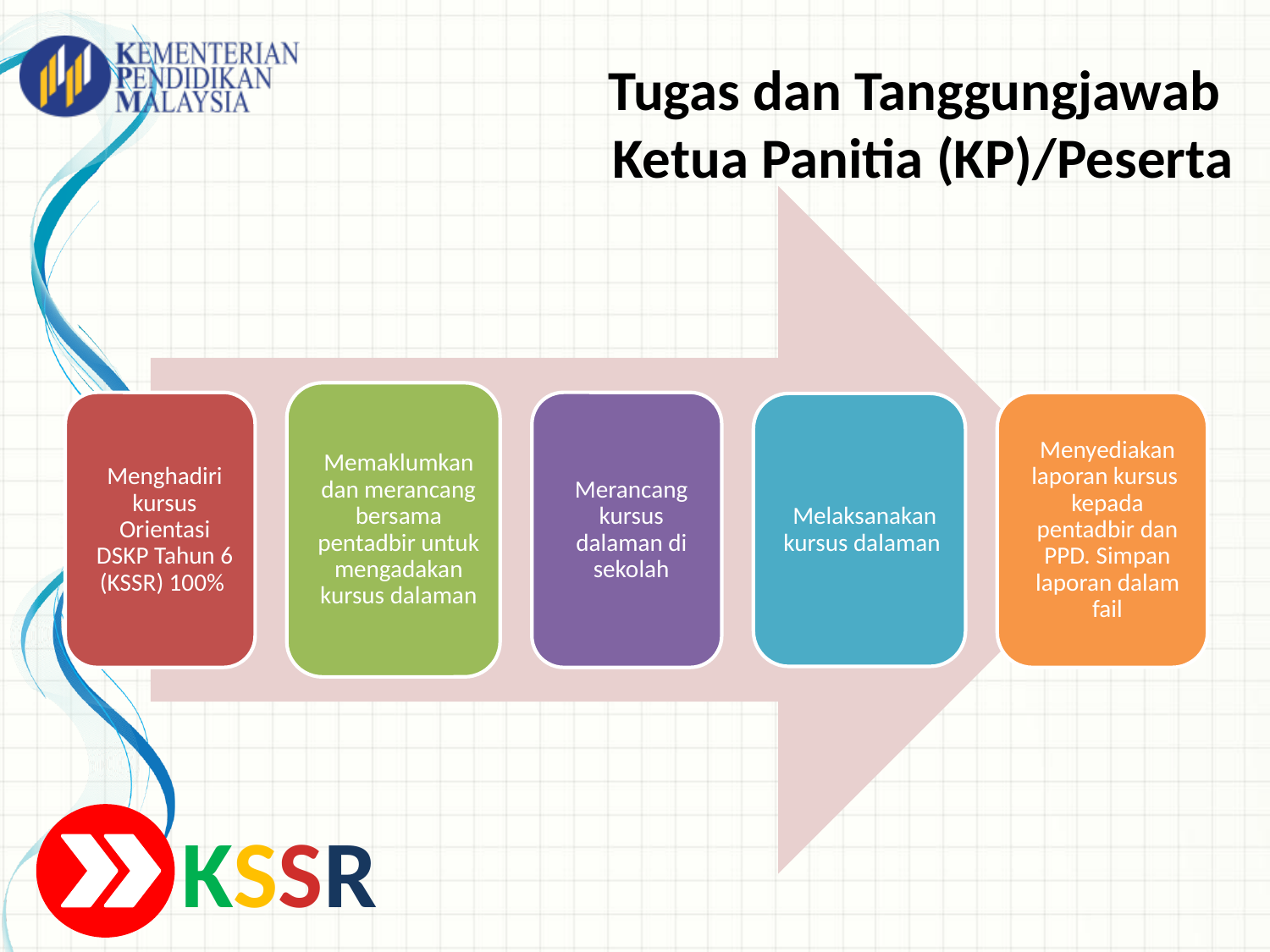

# Tugas dan Tanggungjawab Ketua Panitia (KP)/Peserta
Menghadiri kursus Orientasi DSKP Tahun 6 (KSSR) 100%
Memaklumkan dan merancang bersama pentadbir untuk mengadakan kursus dalaman
Merancang kursus dalaman di sekolah
Melaksanakan kursus dalaman
Menyediakan laporan kursus  kepada pentadbir dan PPD. Simpan laporan dalam fail